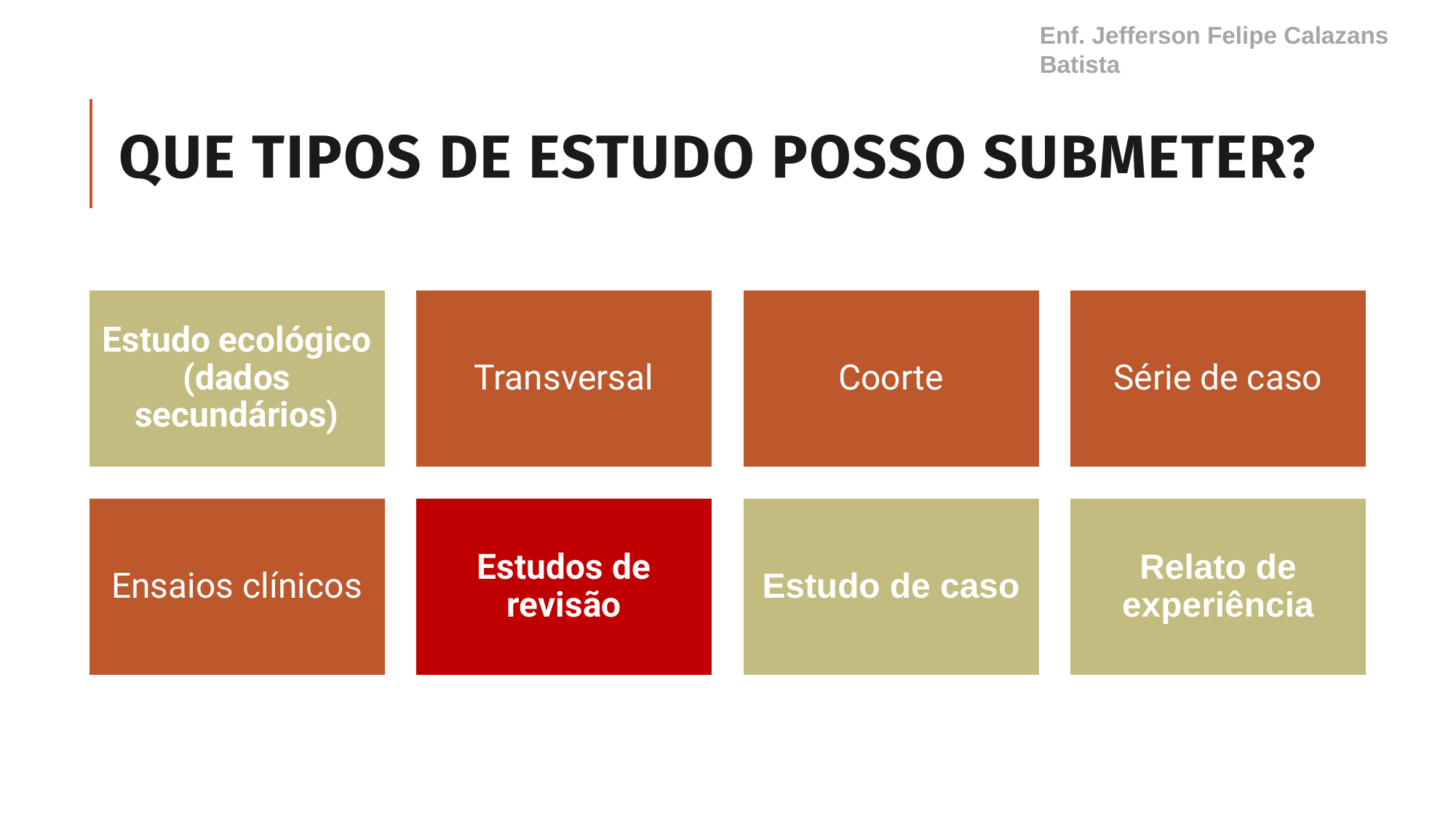

Enf. Jefferson Felipe Calazans Batista
# Que tipos de estudo posso submeter?
Estudo ecológico (dados secundários)
Transversal
Coorte
Série de caso
Ensaios clínicos
Estudos de revisão
Estudo de caso
Relato de experiência